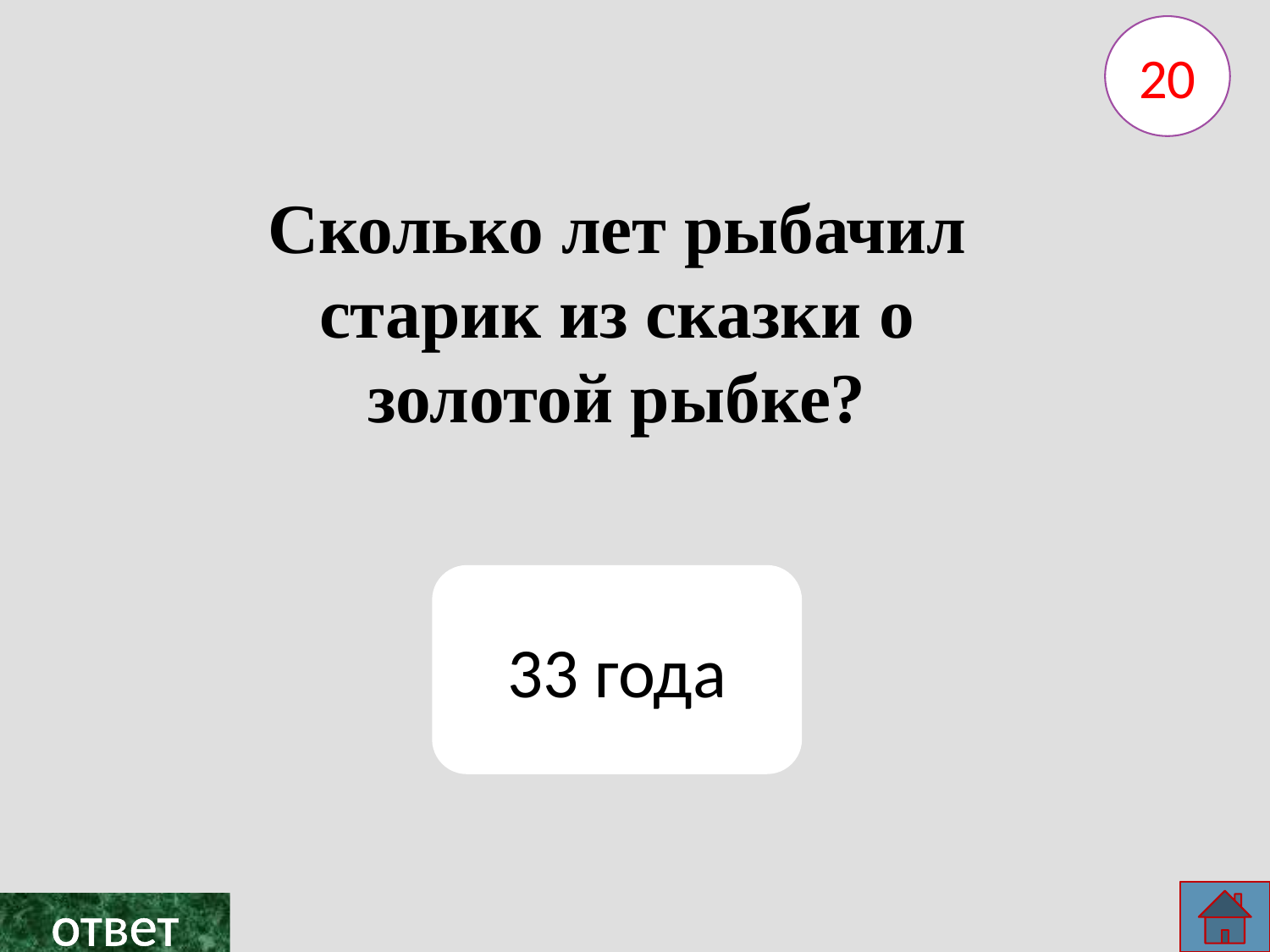

20

Сколько лет рыбачил старик из сказки о золотой рыбке?
33 года

ответ